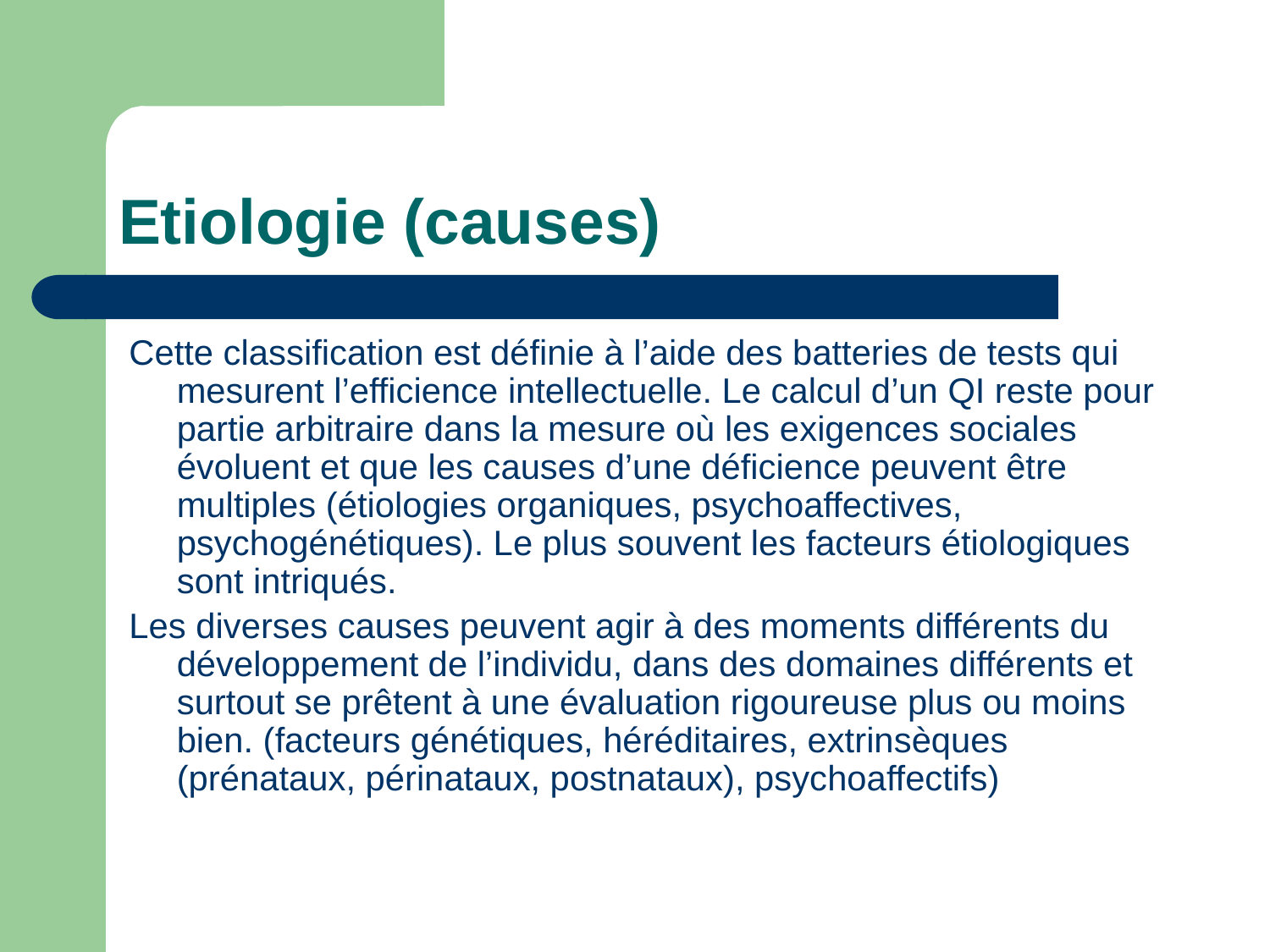

# Etiologie (causes)
Cette classification est définie à l’aide des batteries de tests qui mesurent l’efficience intellectuelle. Le calcul d’un QI reste pour partie arbitraire dans la mesure où les exigences sociales évoluent et que les causes d’une déficience peuvent être multiples (étiologies organiques, psychoaffectives, psychogénétiques). Le plus souvent les facteurs étiologiques sont intriqués.
Les diverses causes peuvent agir à des moments différents du développement de l’individu, dans des domaines différents et surtout se prêtent à une évaluation rigoureuse plus ou moins bien. (facteurs génétiques, héréditaires, extrinsèques (prénataux, périnataux, postnataux), psychoaffectifs)